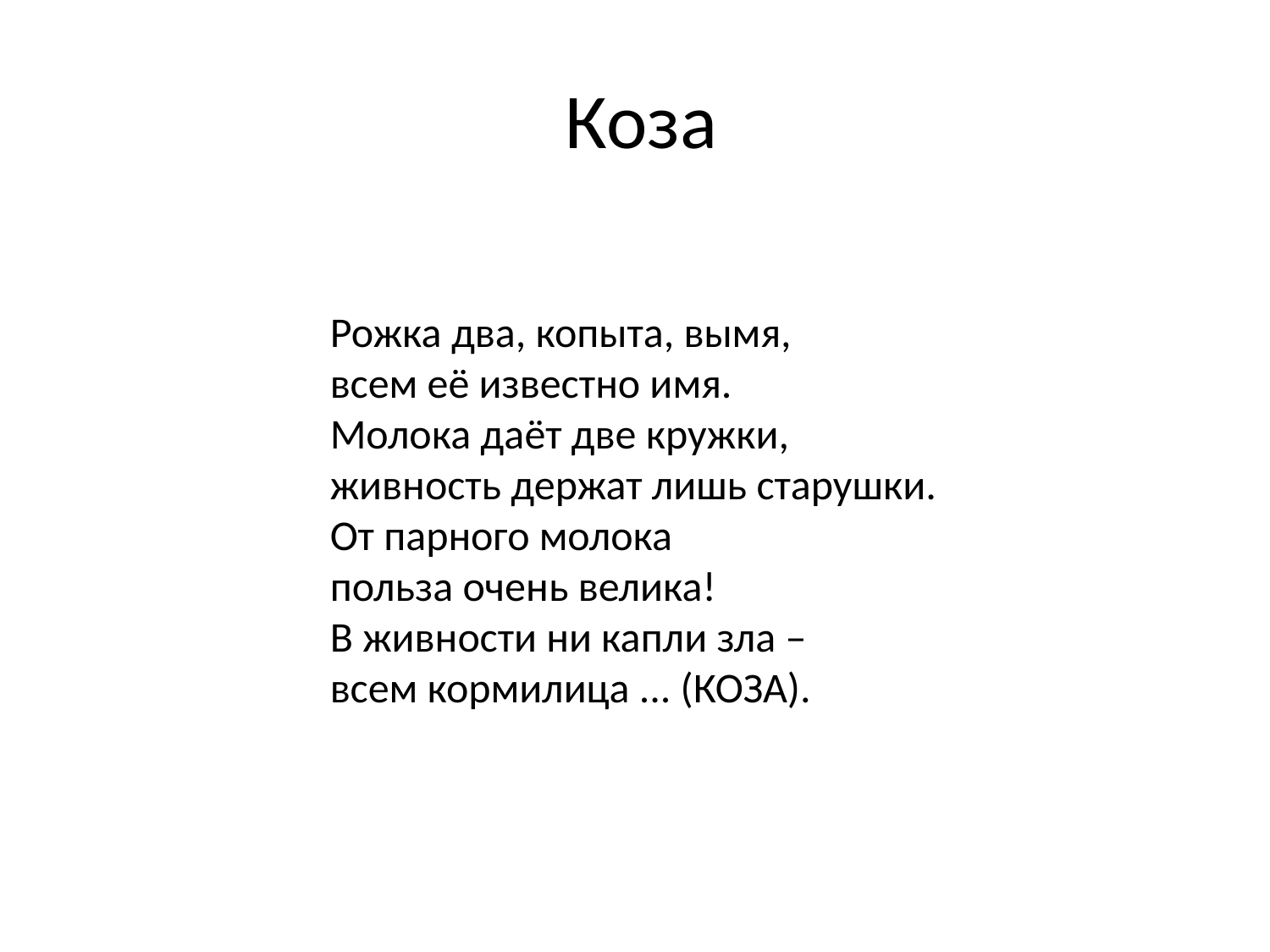

# Коза

Рожка два, копыта, вымя,
всем её известно имя.
Молока даёт две кружки,
живность держат лишь старушки.
От парного молока
польза очень велика!
В живности ни капли зла –
всем кормилица ... (КОЗА).